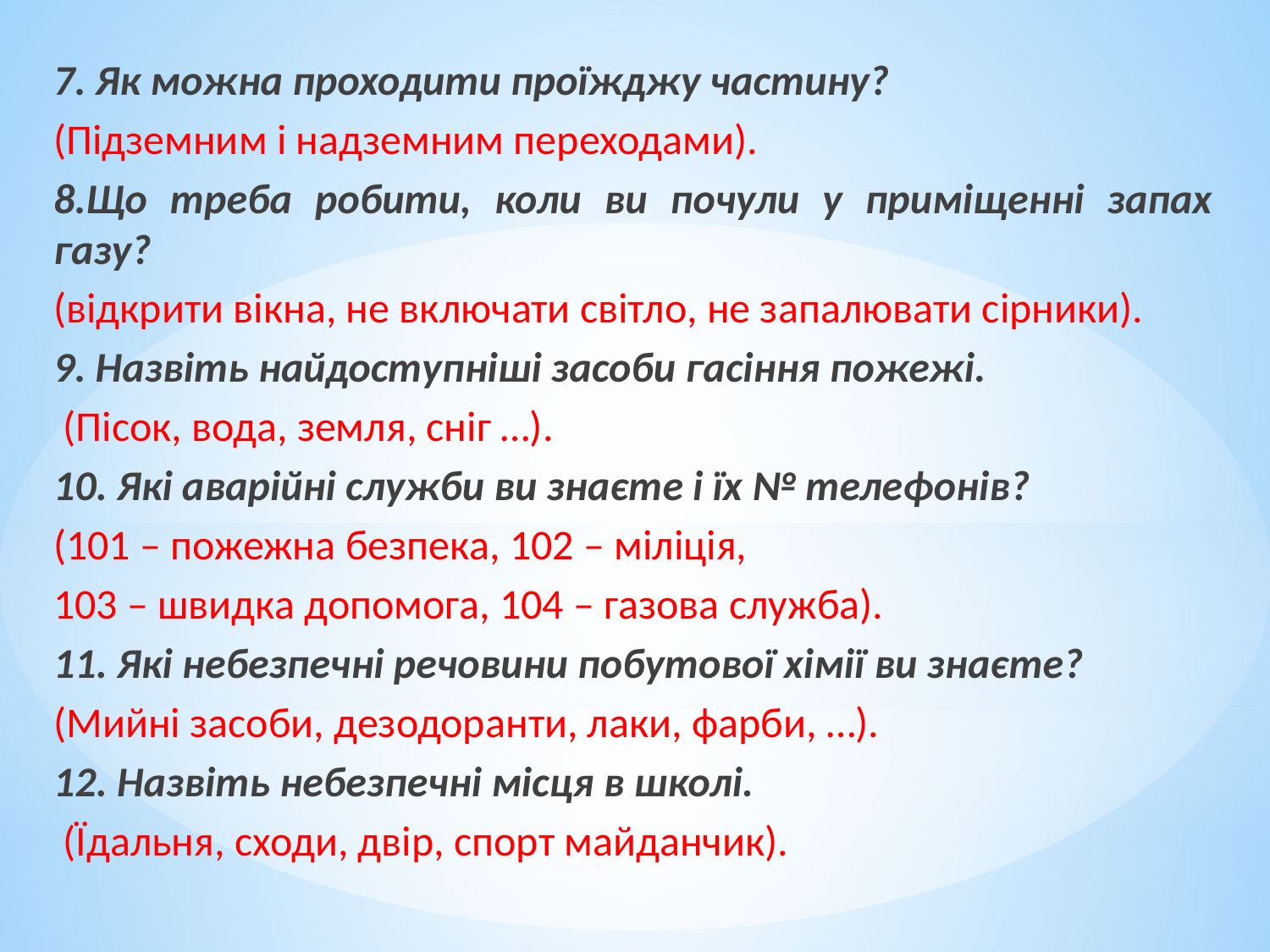

7. Як можна проходити проїжджу частину?
(Підземним і надземним переходами).
8.Що треба робити, коли ви почули у приміщенні запах газу?
(відкрити вікна, не включати світло, не запалювати сірники).
9. Назвіть найдоступніші засоби гасіння пожежі.
 (Пісок, вода, земля, сніг …).
10. Які аварійні служби ви знаєте і їх № телефонів?
(101 – пожежна безпека, 102 – міліція,
103 – швидка допомога, 104 – газова служба).
11. Які небезпечні речовини побутової хімії ви знаєте?
(Мийні засоби, дезодоранти, лаки, фарби, …).
12. Назвіть небезпечні місця в школі.
 (Їдальня, сходи, двір, спорт майданчик).